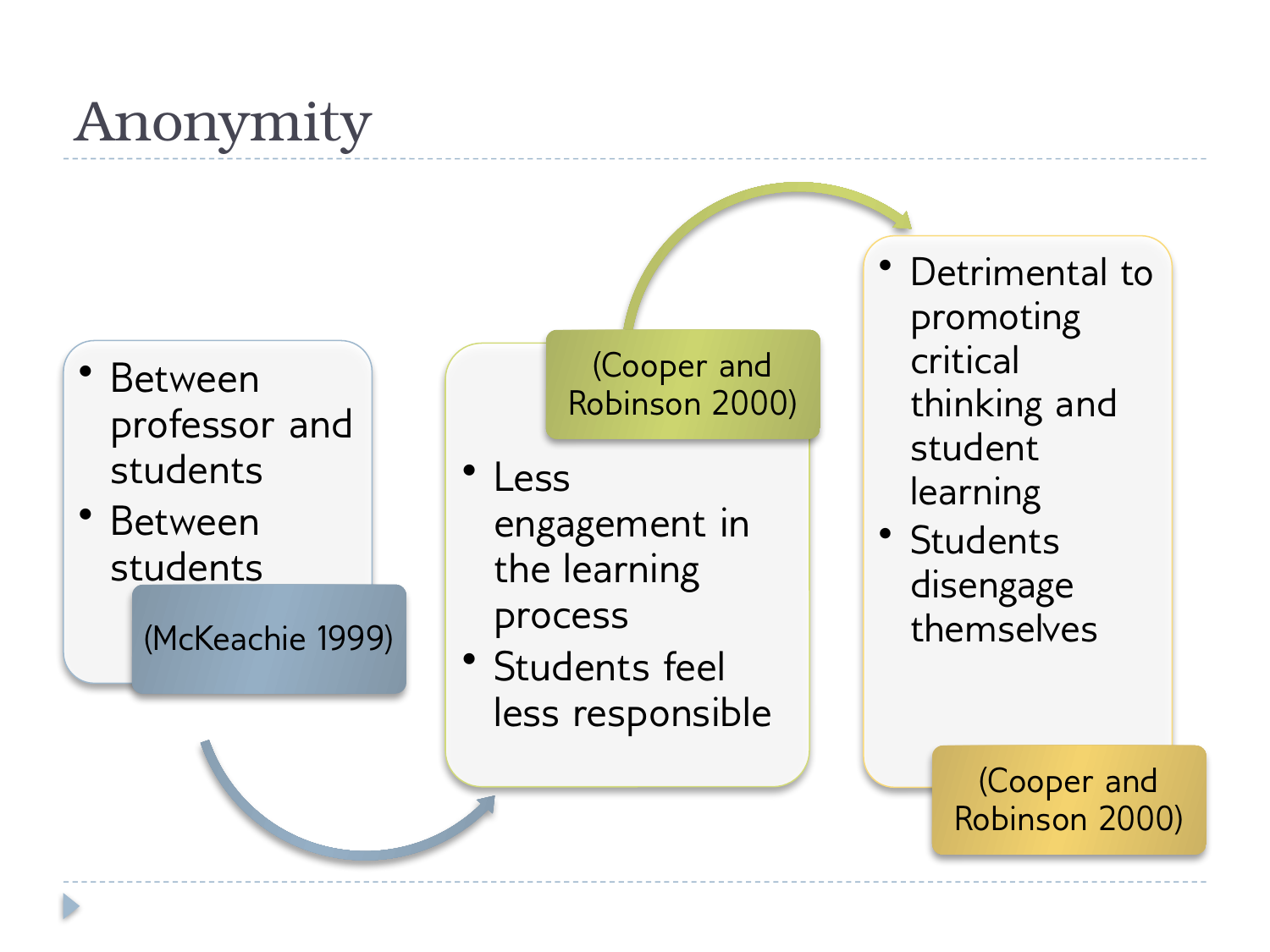

# Anonymity
Between professor and students
Between students
(McKeachie 1999)
Less engagement in the learning process
Students feel less responsible
(Cooper and Robinson 2000)
Detrimental to promoting critical thinking and student learning
Students disengage themselves
(Cooper and Robinson 2000)